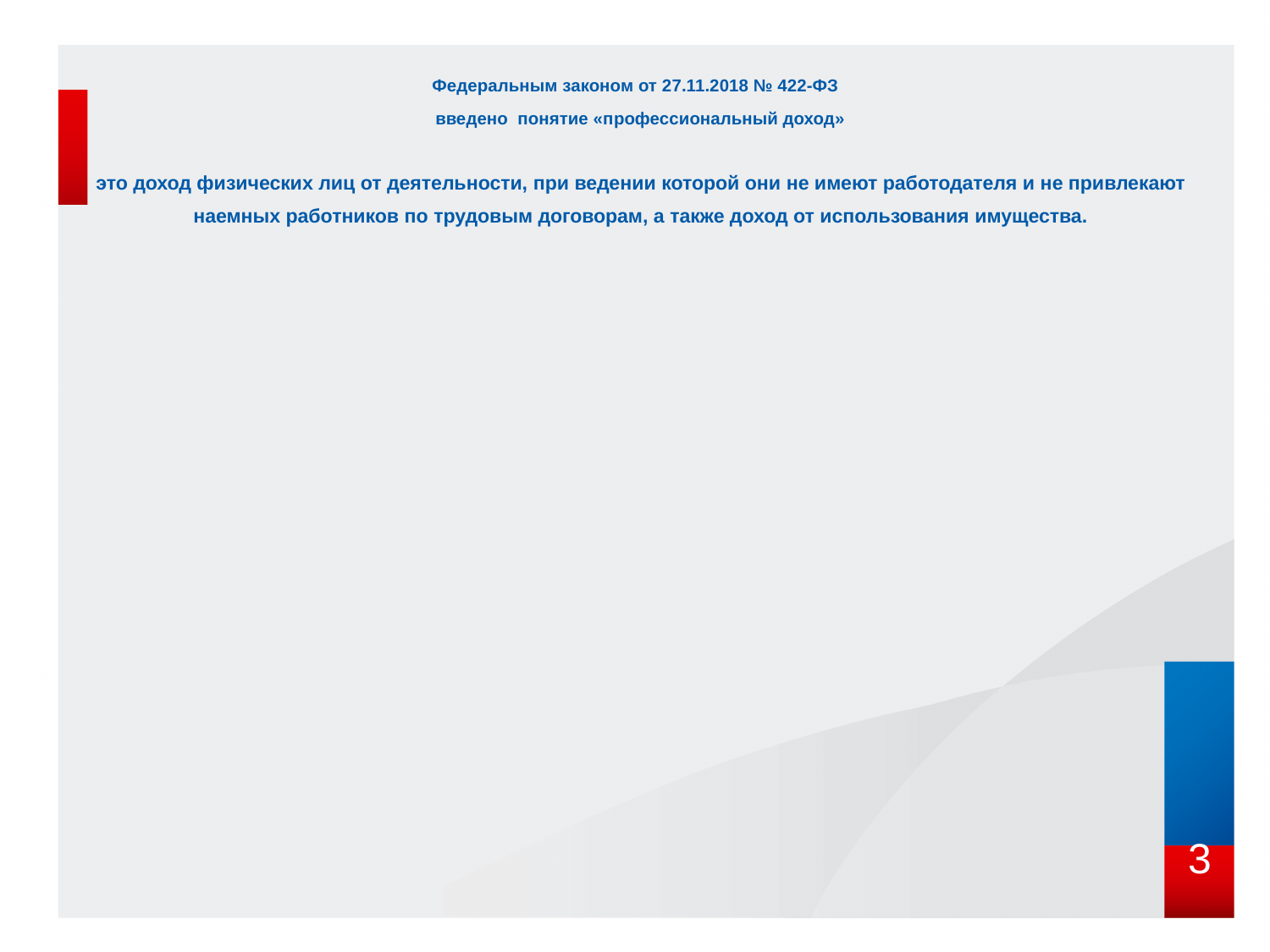

# Федеральным законом от 27.11.2018 № 422-ФЗ введено  понятие «профессиональный доход» это доход физических лиц от деятельности, при ведении которой они не имеют работодателя и не привлекают наемных работников по трудовым договорам, а также доход от использования имущества.
3